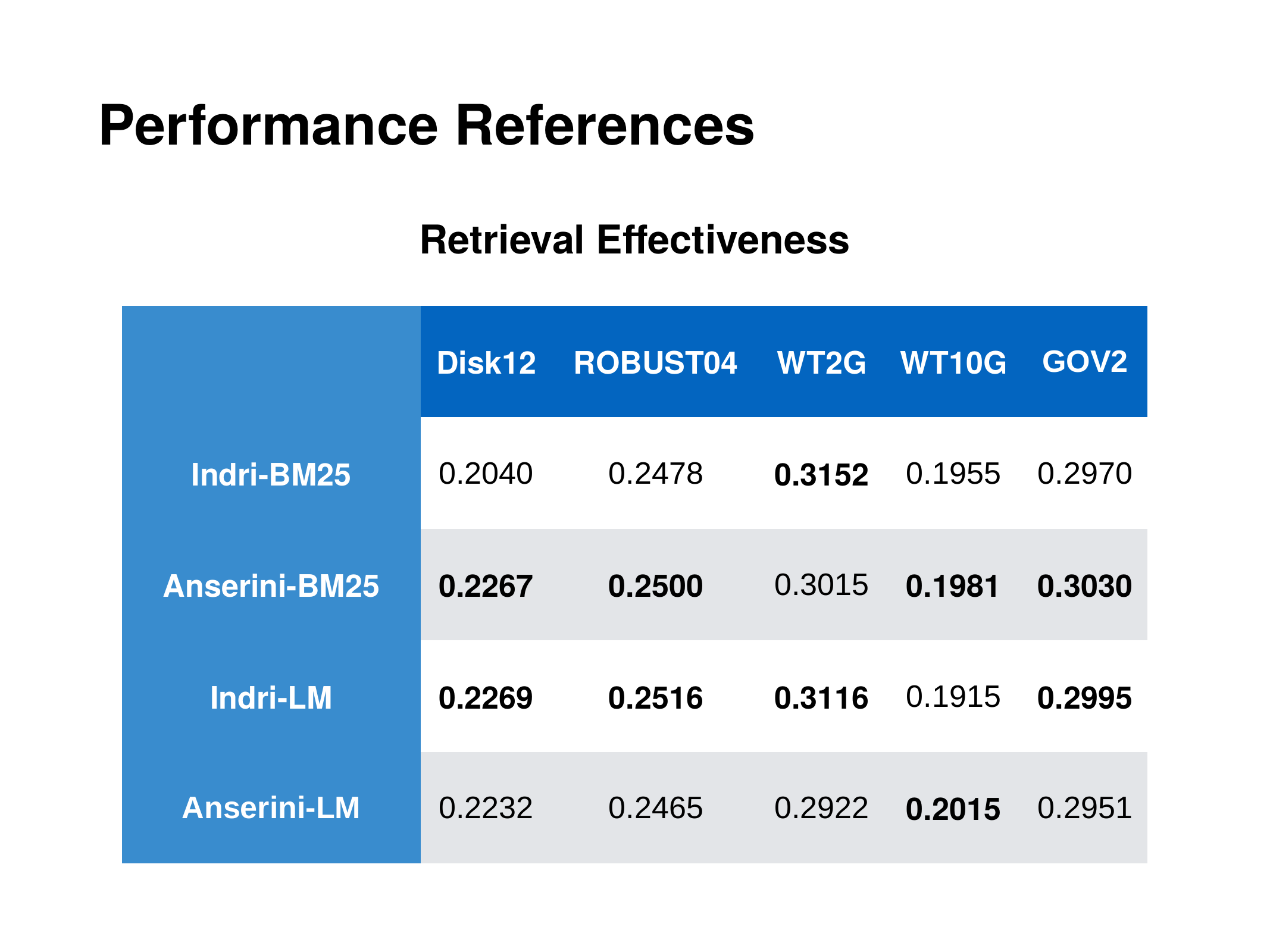

# Performance References
Retrieval Effectiveness
|  | Disk12 | ROBUST04 | WT2G | WT10G | GOV2 |
| --- | --- | --- | --- | --- | --- |
| Indri-BM25 | 0.2040 | 0.2478 | 0.3152 | 0.1955 | 0.2970 |
| Anserini-BM25 | 0.2267 | 0.2500 | 0.3015 | 0.1981 | 0.3030 |
| Indri-LM | 0.2269 | 0.2516 | 0.3116 | 0.1915 | 0.2995 |
| Anserini-LM | 0.2232 | 0.2465 | 0.2922 | 0.2015 | 0.2951 |
62